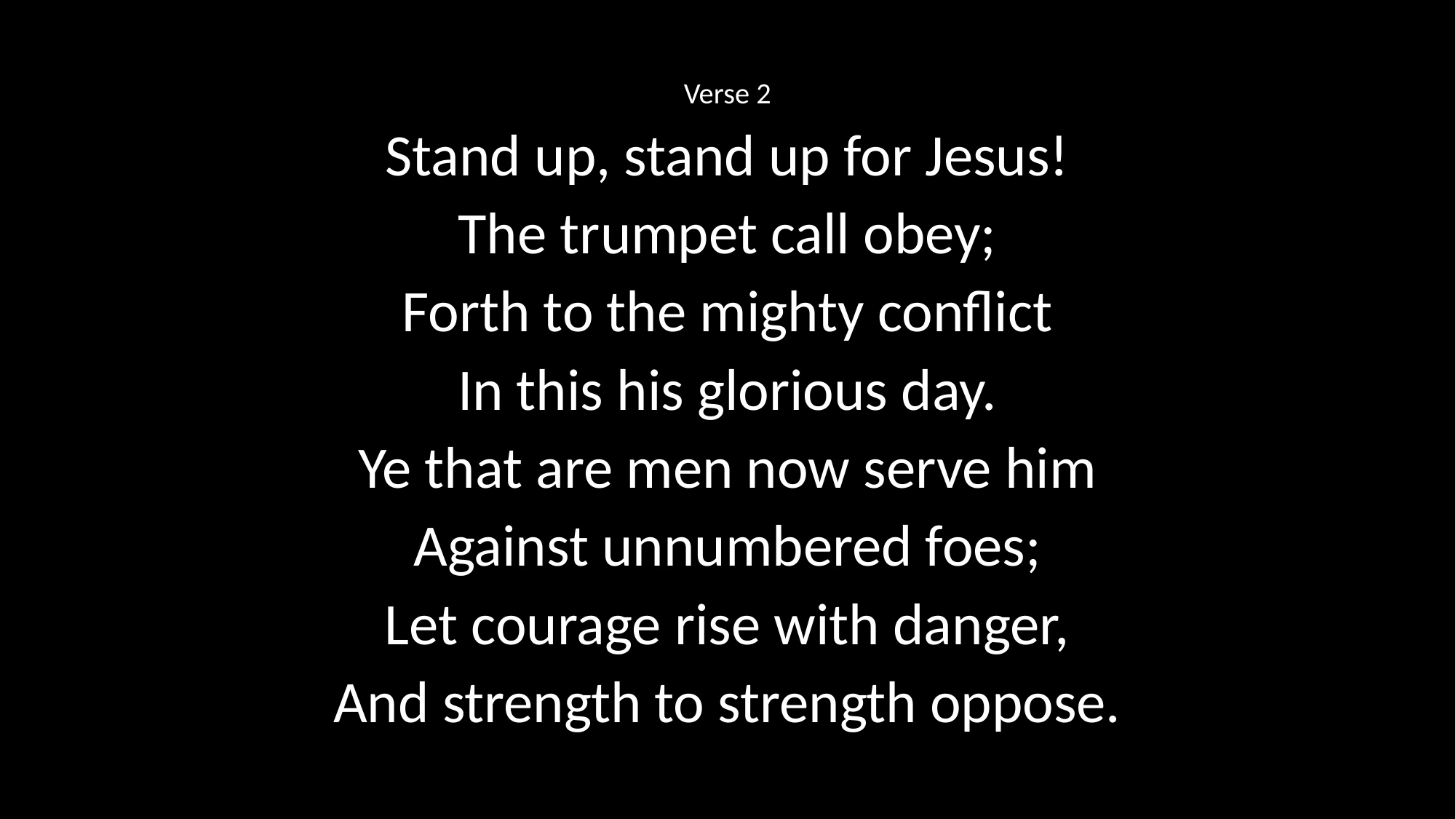

Verse 2
Stand up, stand up for Jesus!
The trumpet call obey;
Forth to the mighty conflict
In this his glorious day.
Ye that are men now serve him
Against unnumbered foes;
Let courage rise with danger,
And strength to strength oppose.